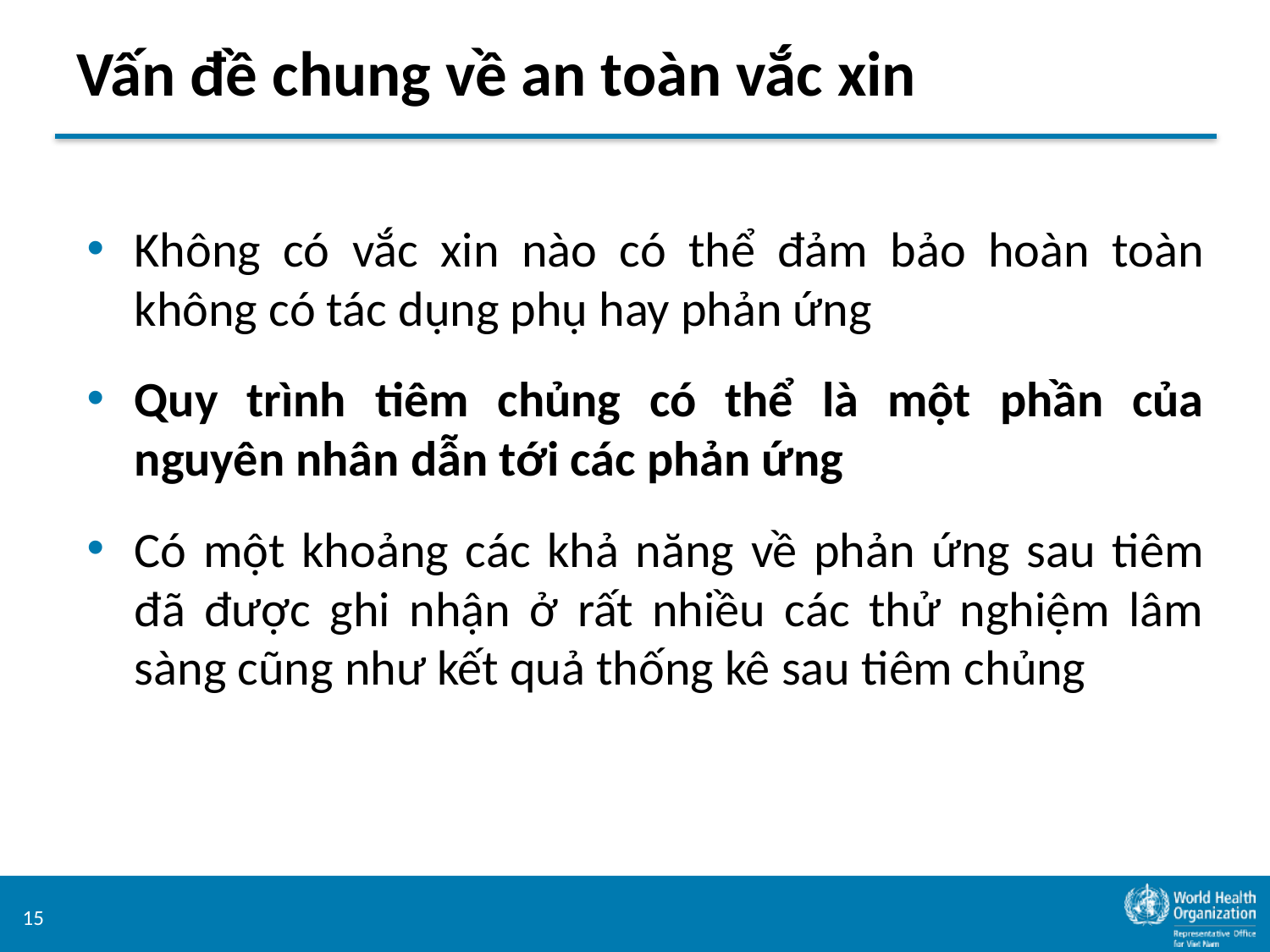

# Vấn đề chung về an toàn vắc xin
Không có vắc xin nào có thể đảm bảo hoàn toàn không có tác dụng phụ hay phản ứng
Quy trình tiêm chủng có thể là một phần của nguyên nhân dẫn tới các phản ứng
Có một khoảng các khả năng về phản ứng sau tiêm đã được ghi nhận ở rất nhiều các thử nghiệm lâm sàng cũng như kết quả thống kê sau tiêm chủng

15